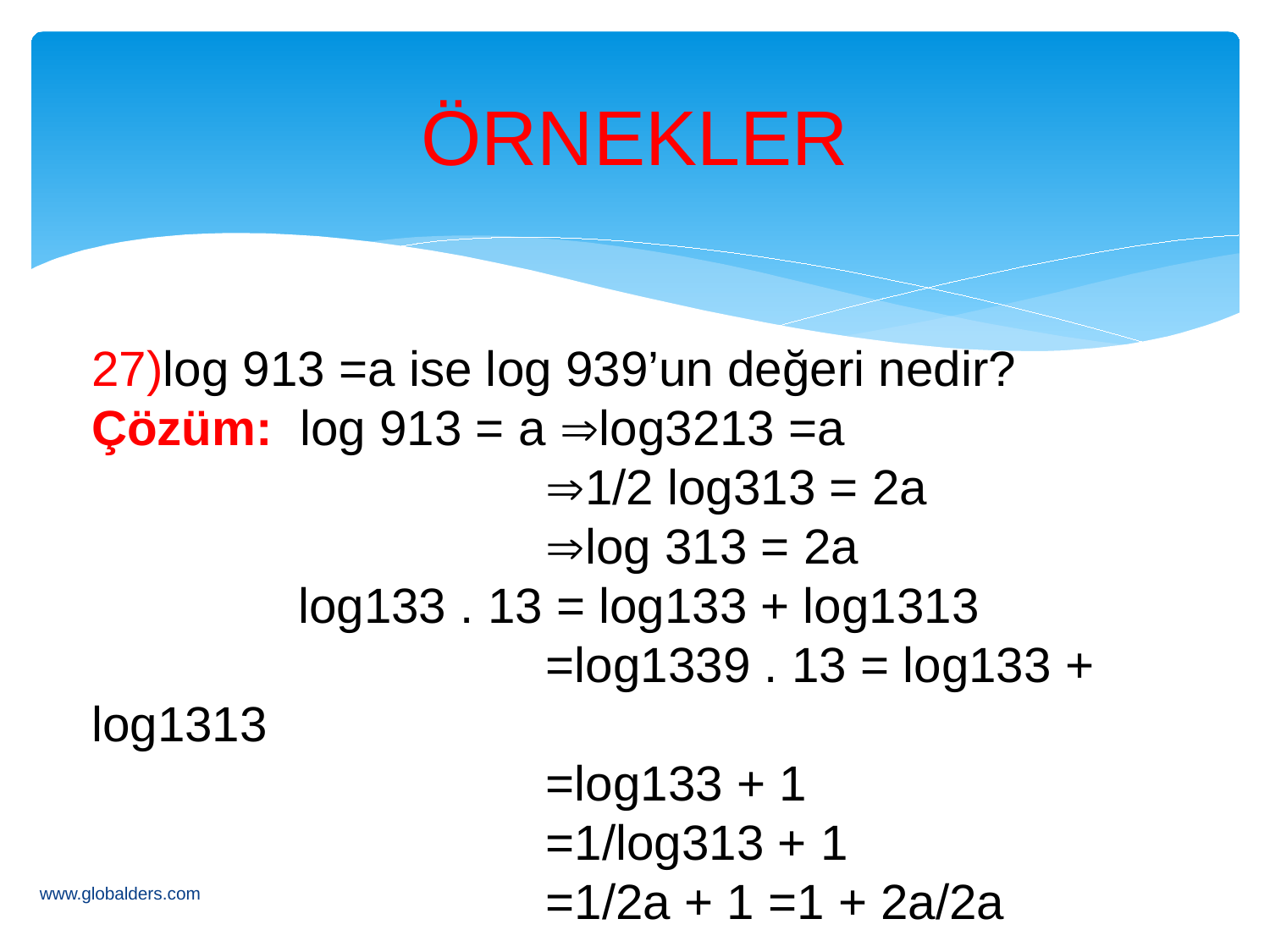

# ÖRNEKLER
27)log 913 =a ise log 939’un değeri nedir?
Çözüm:  log 913 = a ⇒log3213 =a
                                 ⇒1/2 log313 = 2a
                                 ⇒log 313 = 2a
               log133 . 13 = log133 + log1313
                                 =log1339 . 13 = log133 + log1313
                                 =log133 + 1
                                 =1/log313 + 1
                                 =1/2a + 1 =1 + 2a/2a
www.globalders.com